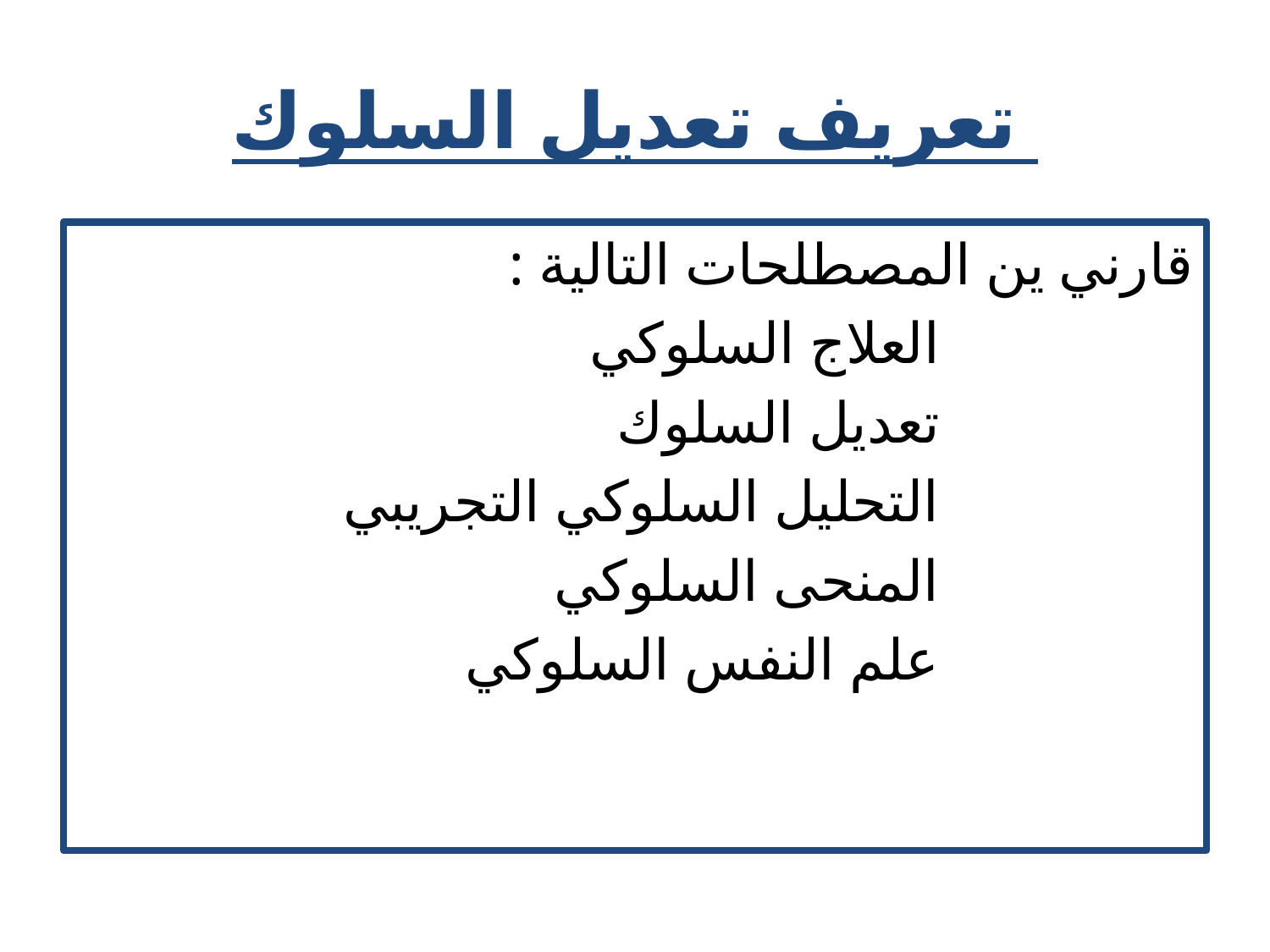

# تعريف تعديل السلوك
قارني ين المصطلحات التالية :
			العلاج السلوكي
			تعديل السلوك
			التحليل السلوكي التجريبي
			المنحى السلوكي
			علم النفس السلوكي